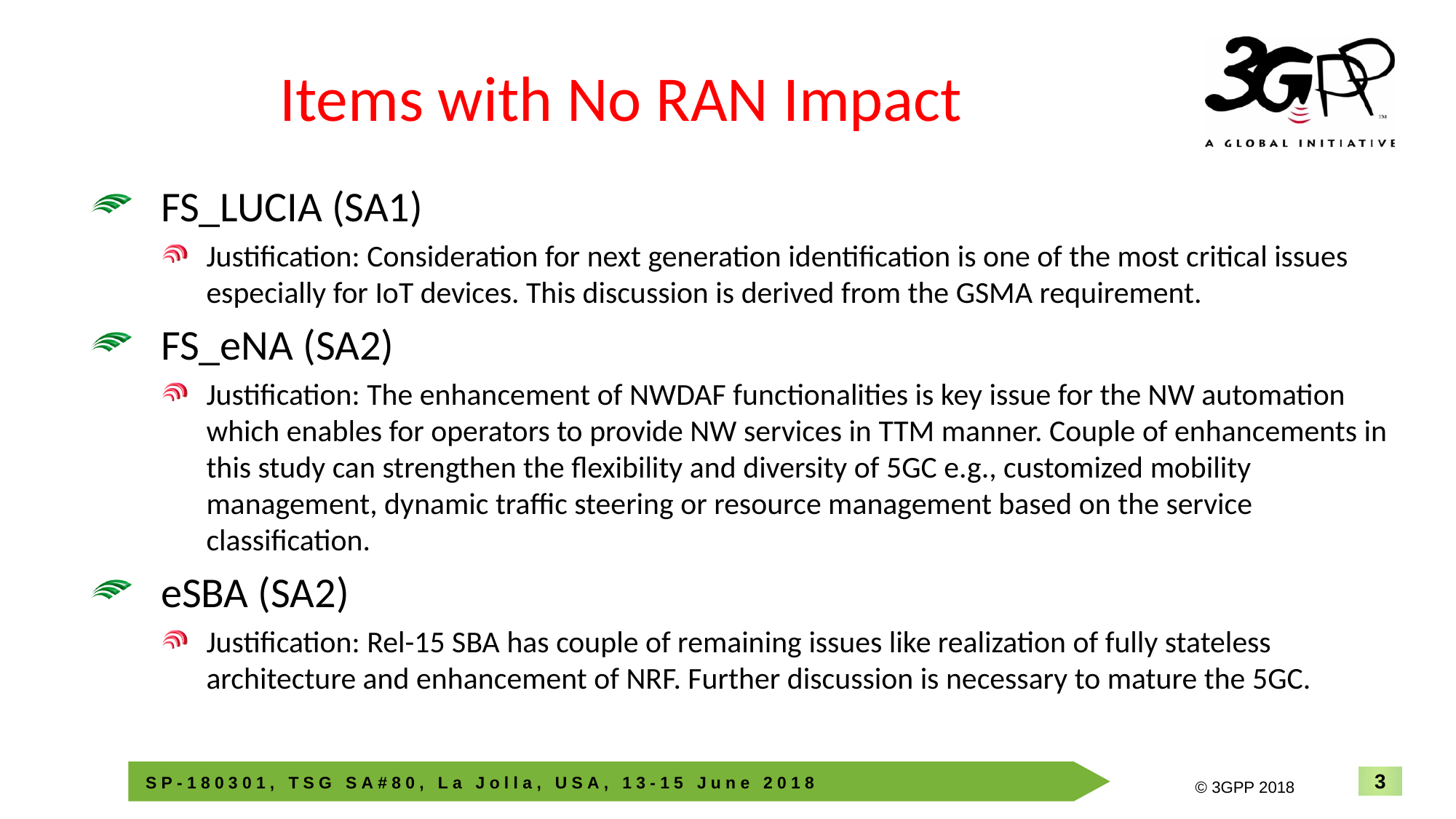

# Items with No RAN Impact
FS_LUCIA (SA1)
Justification: Consideration for next generation identification is one of the most critical issues especially for IoT devices. This discussion is derived from the GSMA requirement.
FS_eNA (SA2)
Justification: The enhancement of NWDAF functionalities is key issue for the NW automation which enables for operators to provide NW services in TTM manner. Couple of enhancements in this study can strengthen the flexibility and diversity of 5GC e.g., customized mobility management, dynamic traffic steering or resource management based on the service classification.
eSBA (SA2)
Justification: Rel-15 SBA has couple of remaining issues like realization of fully stateless architecture and enhancement of NRF. Further discussion is necessary to mature the 5GC.